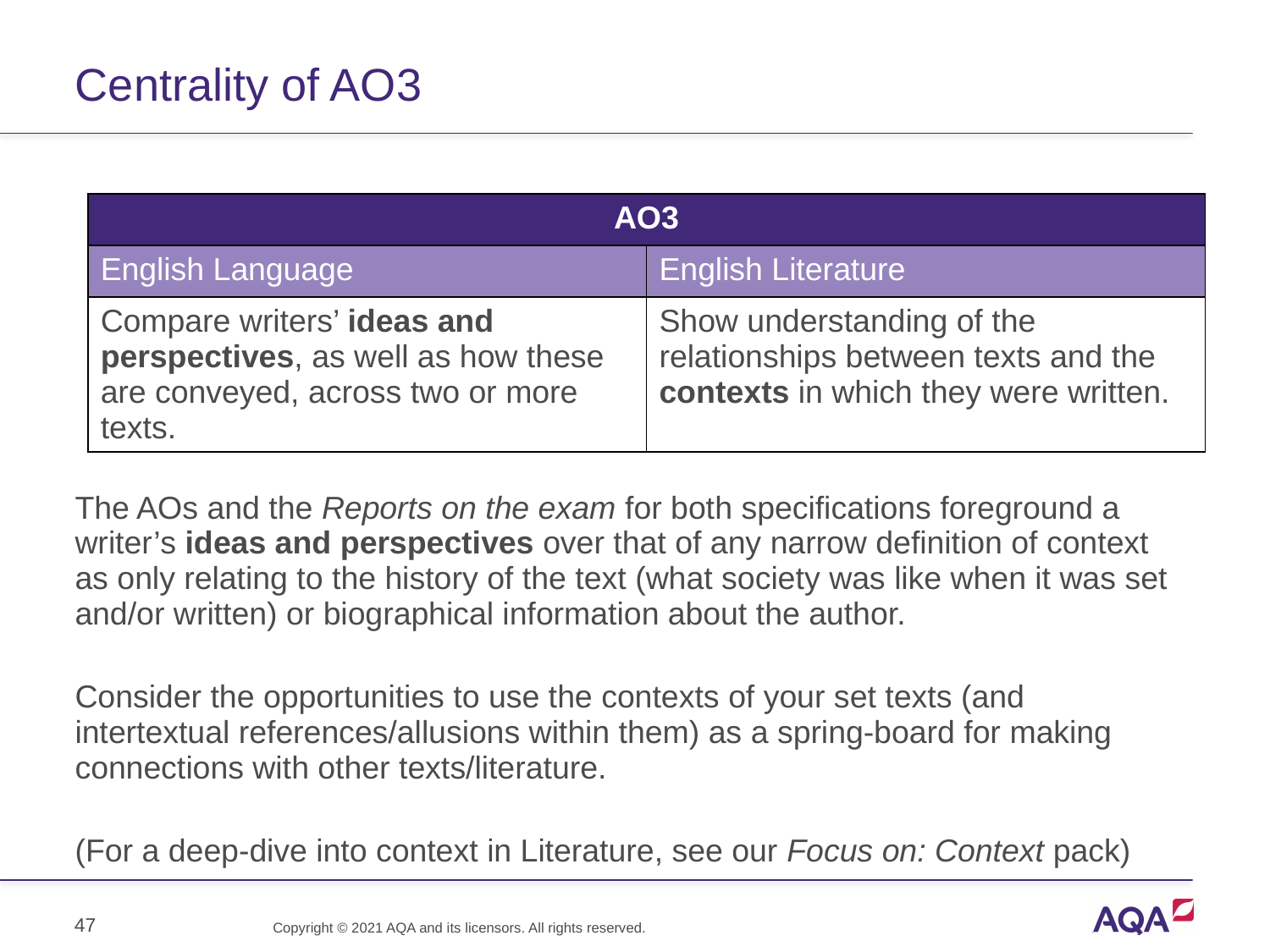

# Centrality of AO3
| AO3 |  |
| --- | --- |
| English Language | English Literature |
| Compare writers’ ideas and perspectives, as well as how these are conveyed, across two or more texts. | Show understanding of the relationships between texts and the contexts in which they were written. |

The AOs and the Reports on the exam for both specifications foreground a writer’s ideas and perspectives over that of any narrow definition of context as only relating to the history of the text (what society was like when it was set and/or written) or biographical information about the author.

Consider the opportunities to use the contexts of your set texts (and intertextual references/allusions within them) as a spring-board for making connections with other texts/literature.

(For a deep-dive into context in Literature, see our Focus on: Context pack)

47
Copyright © 2021 AQA and its licensors. All rights reserved.